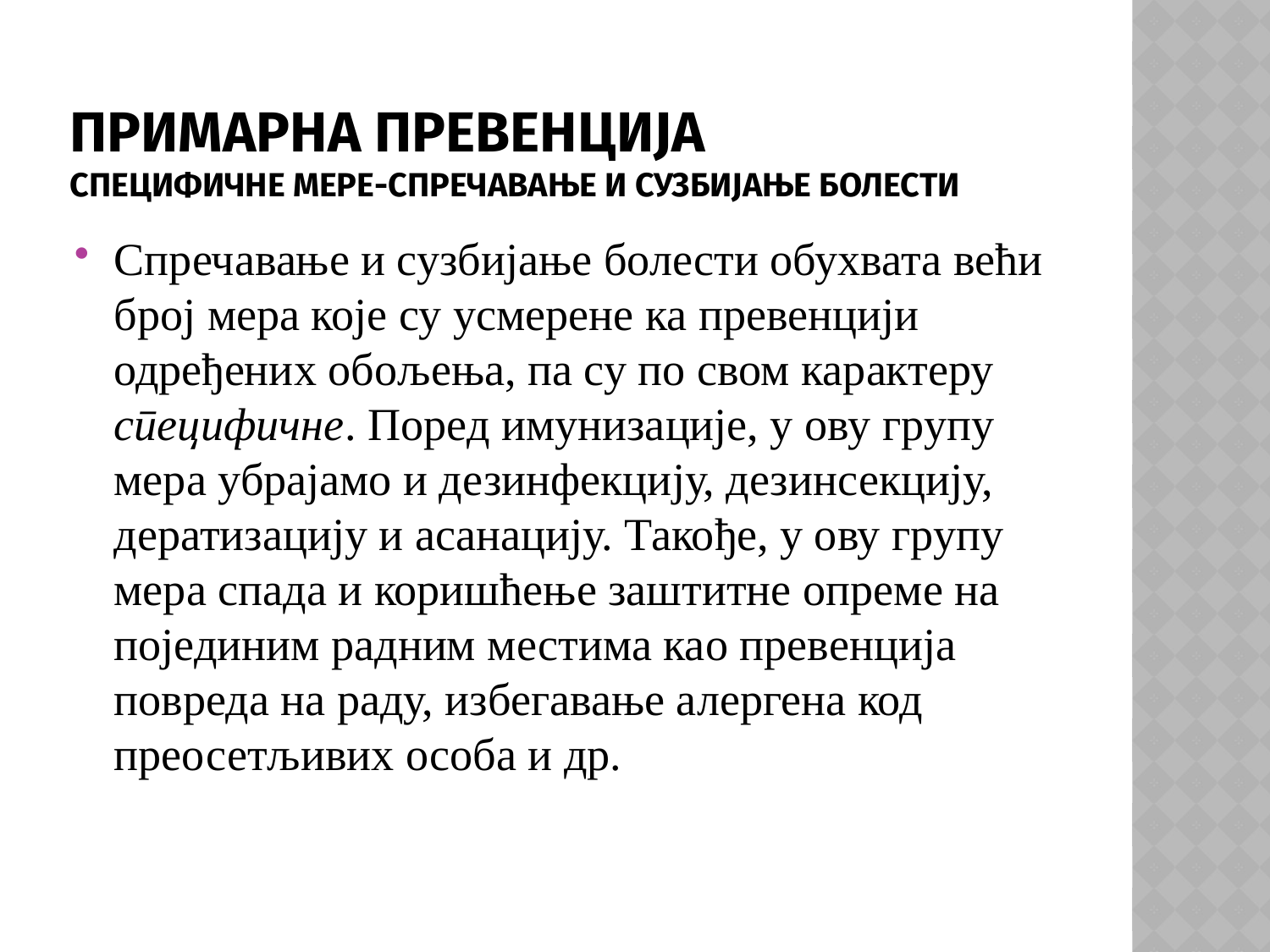

# Примарна превенција Специфичне мере-спречавање и сузбијање болести
Спречавање и сузбијање болести обухвата већи број мера које су усмерене ка превенцији одређених обољења, па су по свом карактеру специфичне. Поред имунизације, у ову групу мера убрајамо и дезинфекцију, дезинсекцију, дератизацију и асанацију. Такође, у ову групу мера спада и коришћење заштитне опреме на појединим радним местима као превенција повреда на раду, избегавање алергена код преосетљивих особа и др.